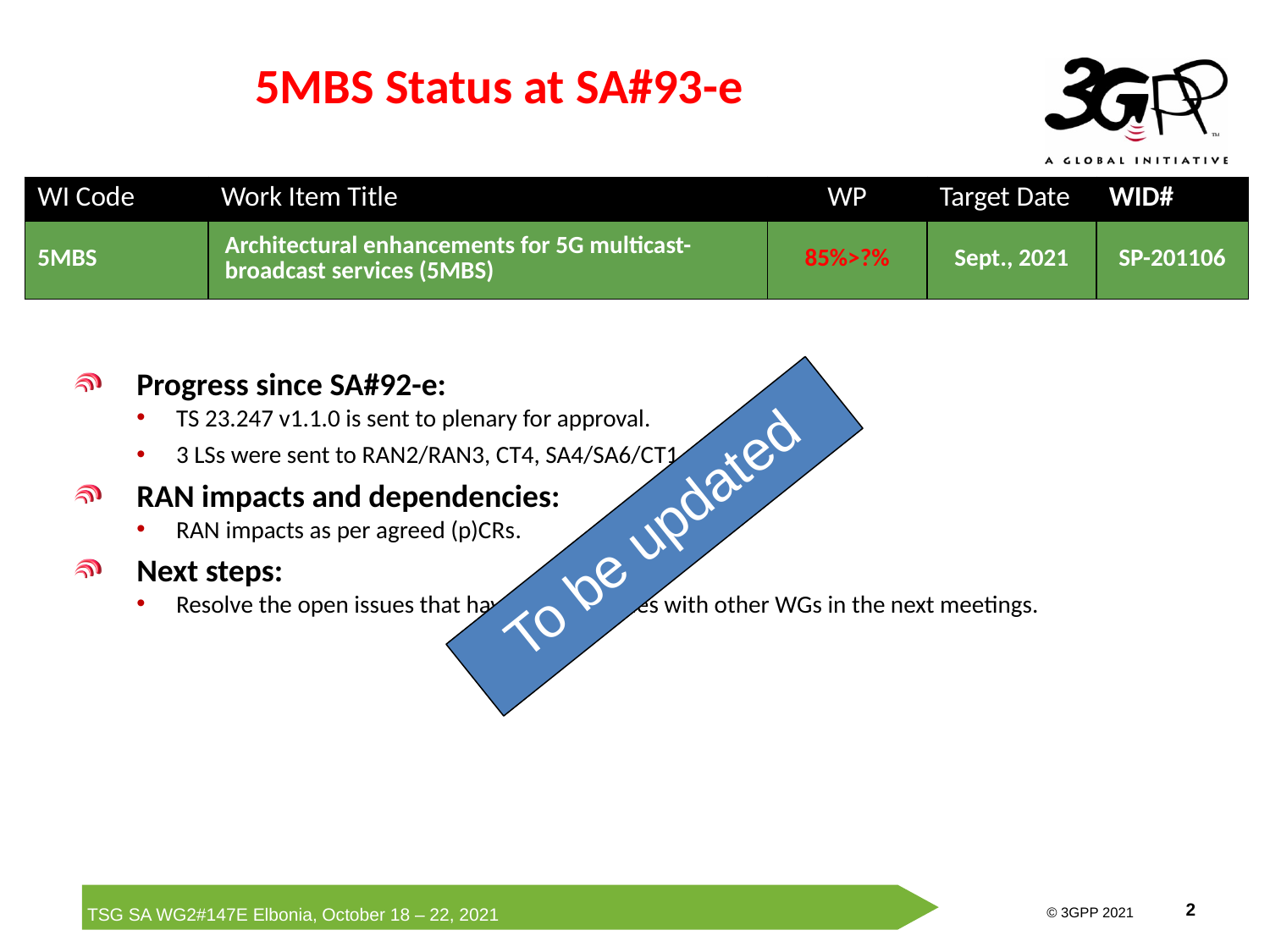

# 5MBS Status at SA#93-e
| WI Code | Work Item Title | WP | Target Date | WID# |
| --- | --- | --- | --- | --- |
| 5MBS | Architectural enhancements for 5G multicast-broadcast services (5MBS) | 85%>?% | Sept., 2021 | SP-201106 |
Progress since SA#92-e:
TS 23.247 v1.1.0 is sent to plenary for approval.
3 LSs were sent to RAN2/RAN3, CT4, SA4/SA6/CT1, respectively.
RAN impacts and dependencies:
RAN impacts as per agreed (p)CRs.
Next steps:
Resolve the open issues that have dependencies with other WGs in the next meetings.
To be updated